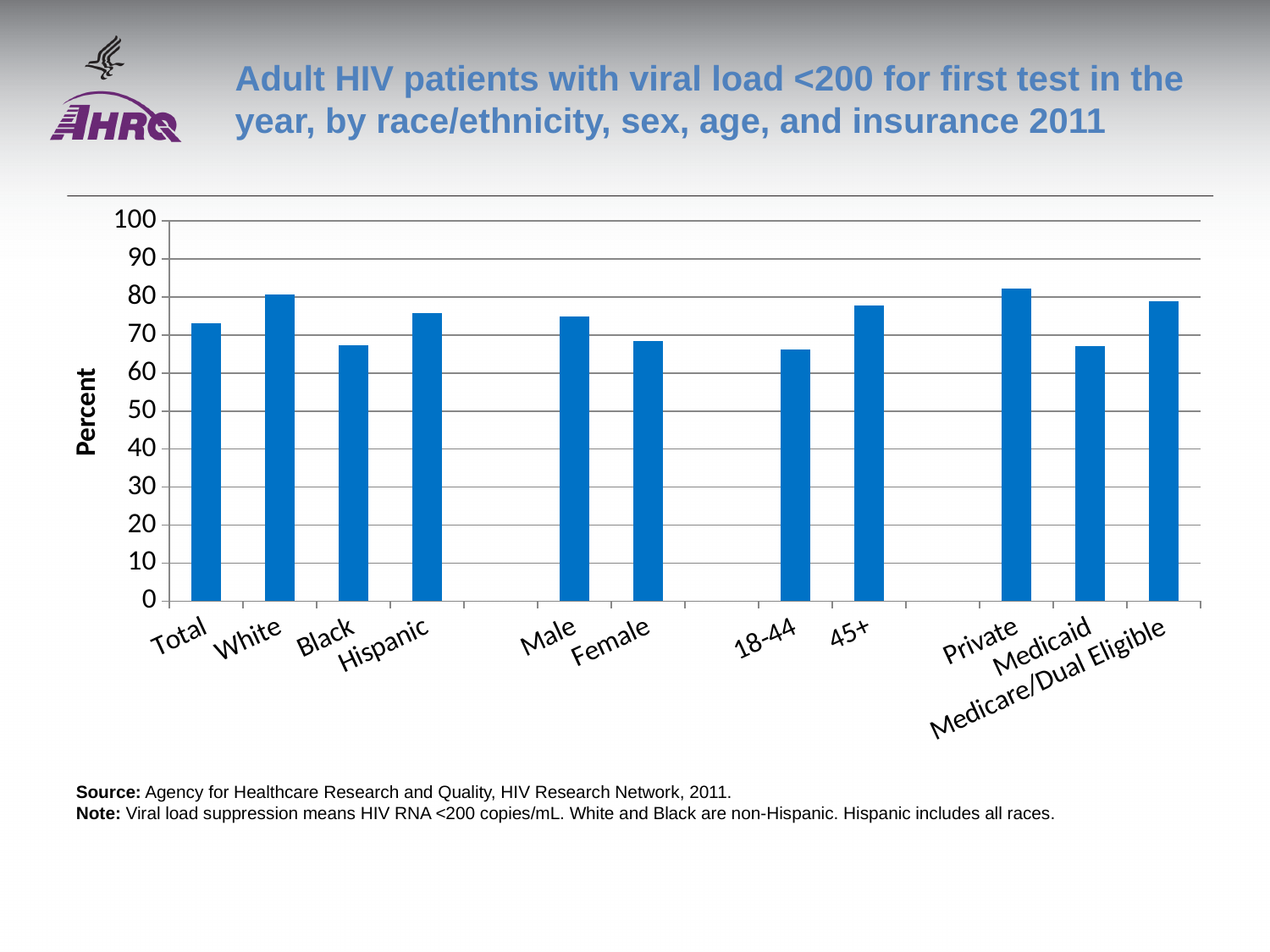

# Adult HIV patients with viral load <200 for first test in the year, by race/ethnicity, sex, age, and insurance 2011

### Chart

| Category | 2011 |
|---|---|
| Total | 73.1 |
| White | 80.6 |
| Black | 67.4 |
| Hispanic | 75.8 |
|  | None |
| Male | 74.9 |
| Female | 68.5 |
|  | None |
| 18-44 | 66.3 |
| 45+ | 77.8 |
|  | None |
| Private | 82.3 |
| Medicaid | 67.1 |
| Medicare/Dual Eligible | 78.8 |
Source: Agency for Healthcare Research and Quality, HIV Research Network, 2011.
Note: Viral load suppression means HIV RNA <200 copies/mL. White and Black are non-Hispanic. Hispanic includes all races.